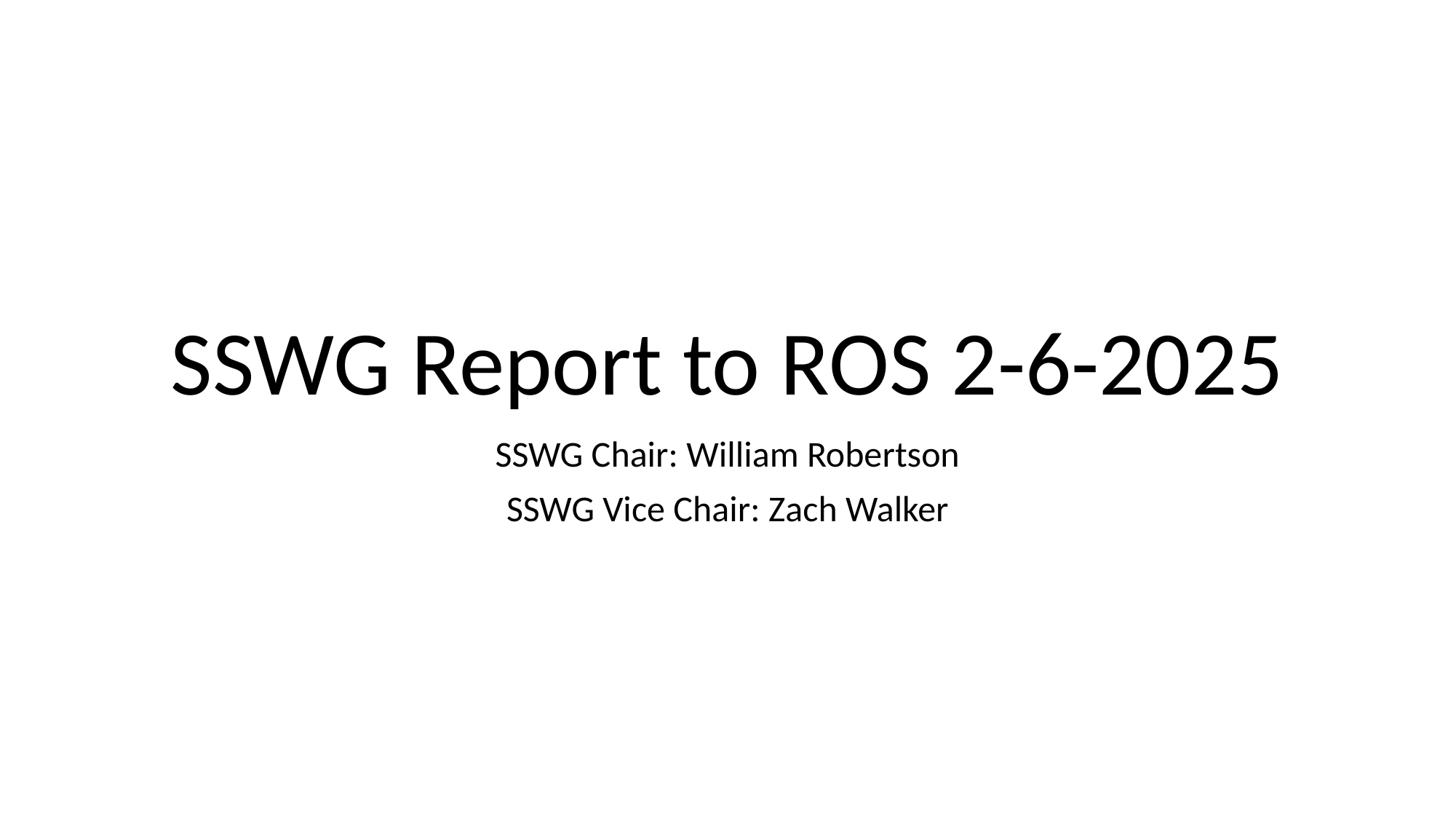

# SSWG Report to ROS 2-6-2025
SSWG Chair: William Robertson
SSWG Vice Chair: Zach Walker